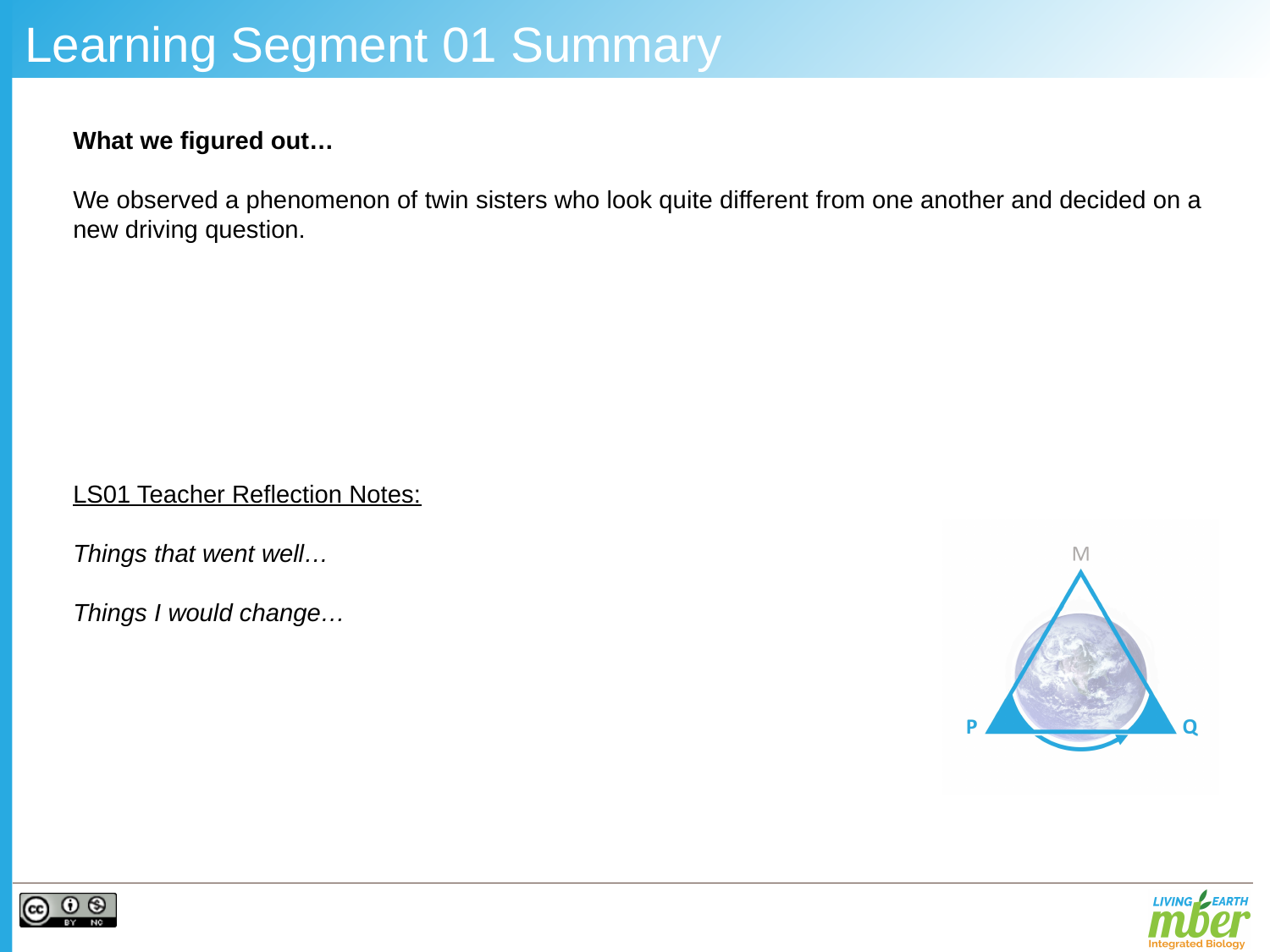

# Learning Segment 01 Summary
What we figured out…

We observed a phenomenon of twin sisters who look quite different from one another and decided on a new driving question.
LS01 Teacher Reflection Notes:

Things that went well…

Things I would change…